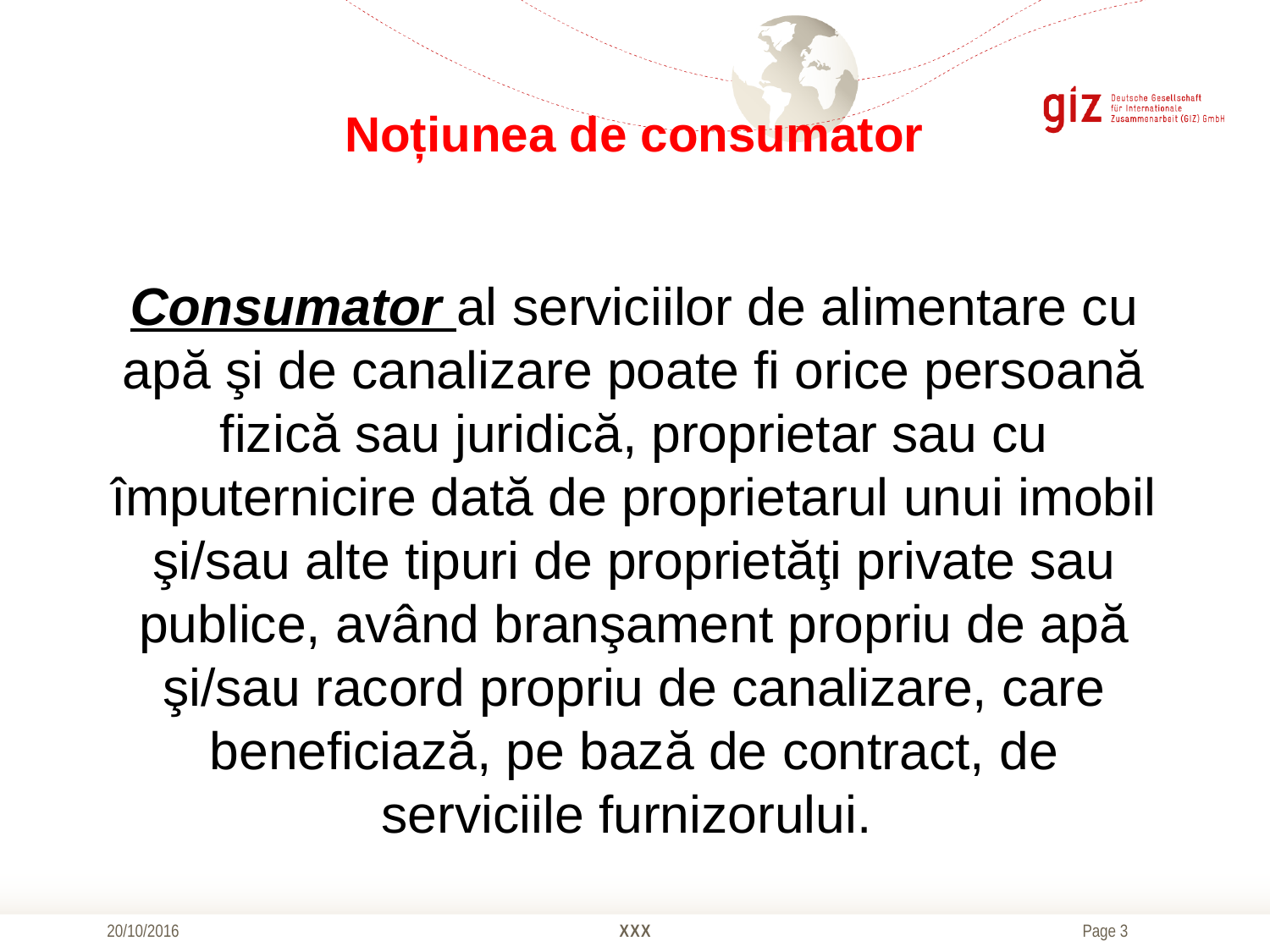

# Noțiunea de consumator

Consumator al serviciilor de alimentare cu apă şi de canalizare poate fi orice persoană fizică sau juridică, proprietar sau cu împuternicire dată de proprietarul unui imobil şi/sau alte tipuri de proprietăţi private sau publice, având branşament propriu de apă şi/sau racord propriu de canalizare, care beneficiază, pe bază de contract, de serviciile furnizorului.

20/10/2016
XXX